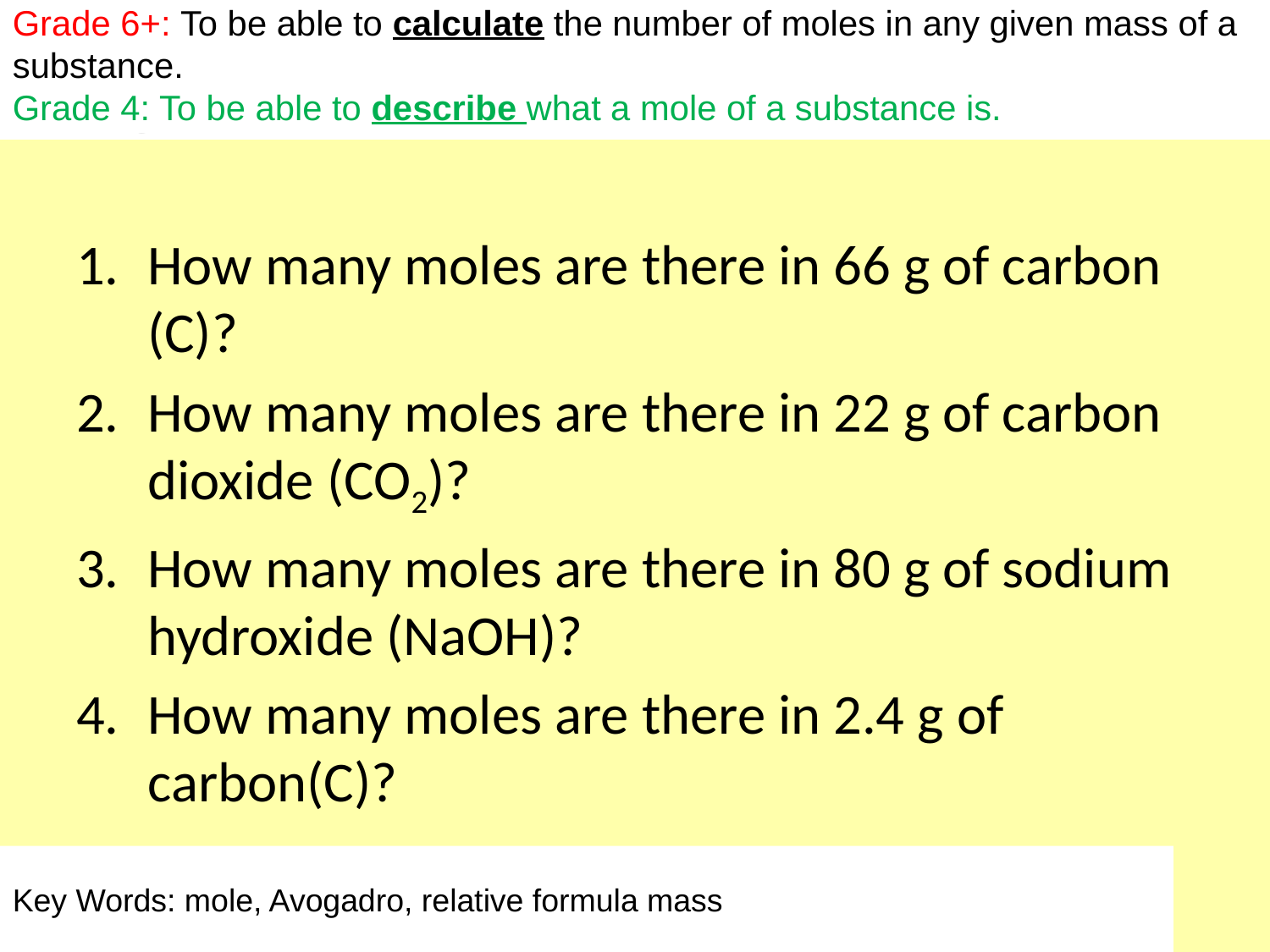

Aspire: To be able to calculate the number of moles in any given mass of a substance.
Challenge: To be able to describe what a mole of a substance is.
Grade 6+: To be able to calculate the number of moles in any given mass of a substance.
Grade 4: To be able to describe what a mole of a substance is.
Grade 5: To be able to calculate the number of moles in any given mass of a substance.
Grade 4: To be able to describe what a mole of a substance is.
How many moles are there in 66 g of carbon (C)?
How many moles are there in 22 g of carbon dioxide (CO2)?
How many moles are there in 80 g of sodium hydroxide (NaOH)?
How many moles are there in 2.4 g of carbon(C)?
Key Words: mole, Avogadro, relative formula mass